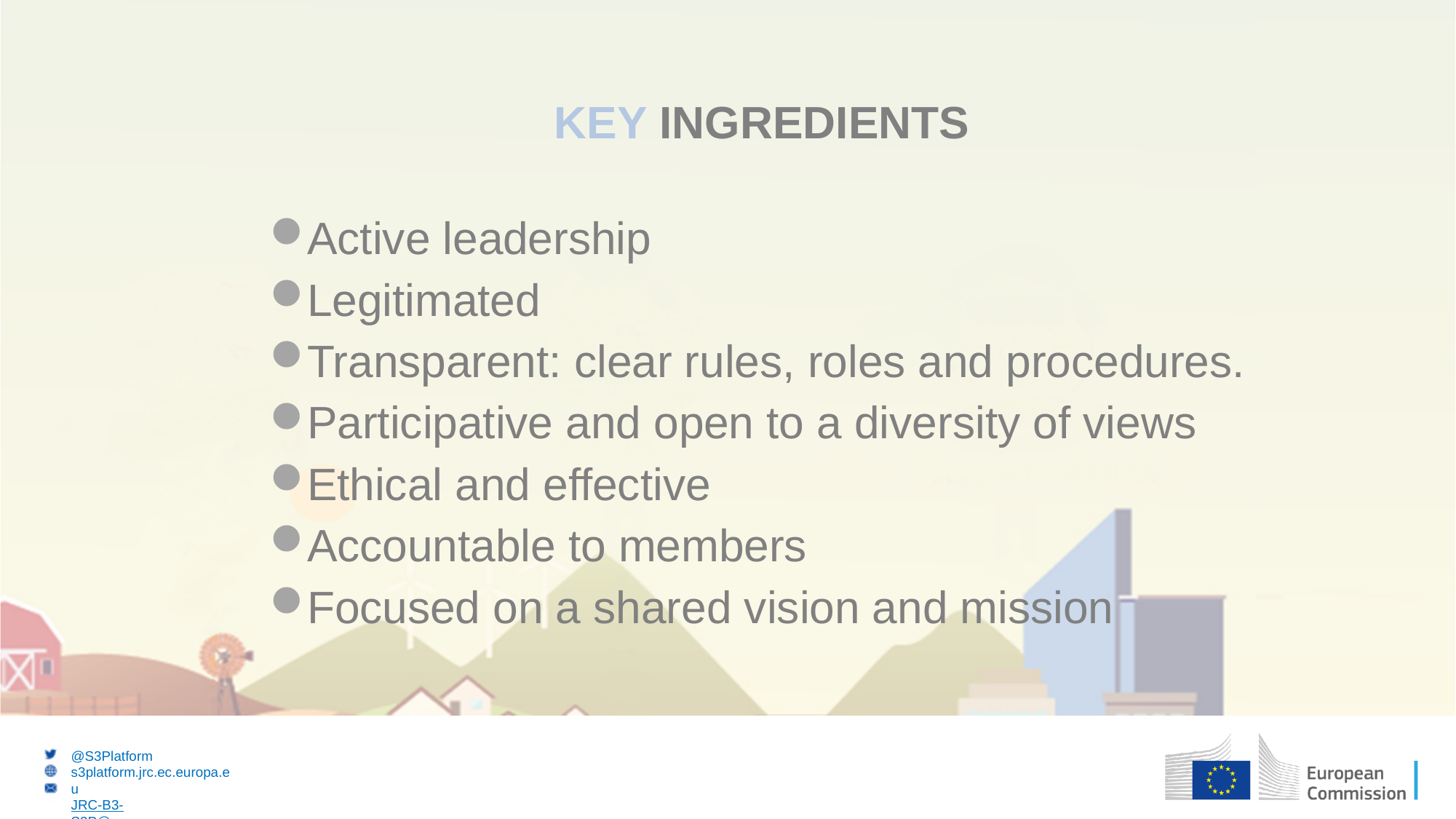

#
KEY INGREDIENTS

Active leadership
Legitimated
Transparent: clear rules, roles and procedures.
Participative and open to a diversity of views
Ethical and effective
Accountable to members
Focused on a shared vision and mission